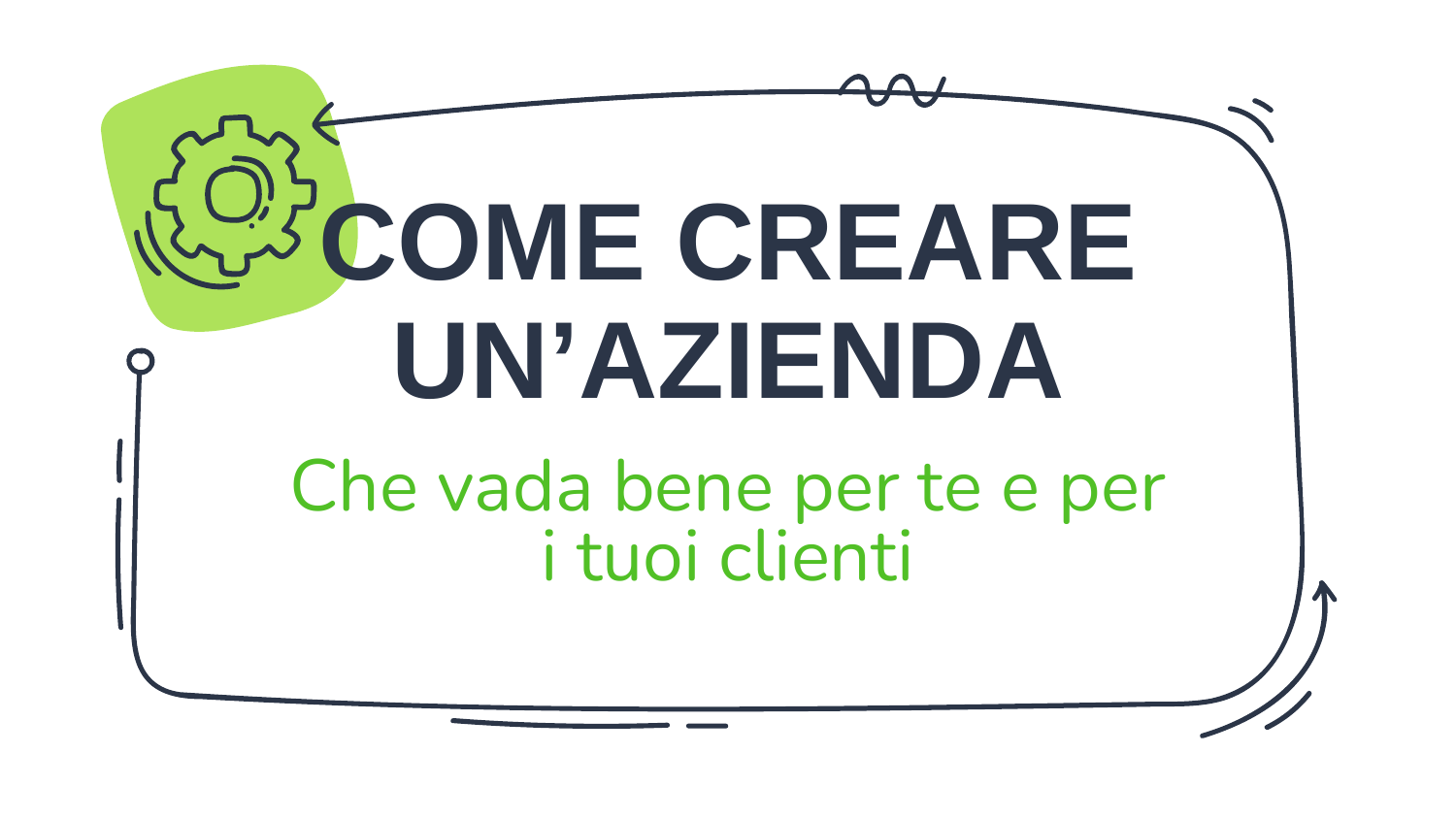

# COME CREARE UN’AZIENDA
Che vada bene per te e per i tuoi clienti